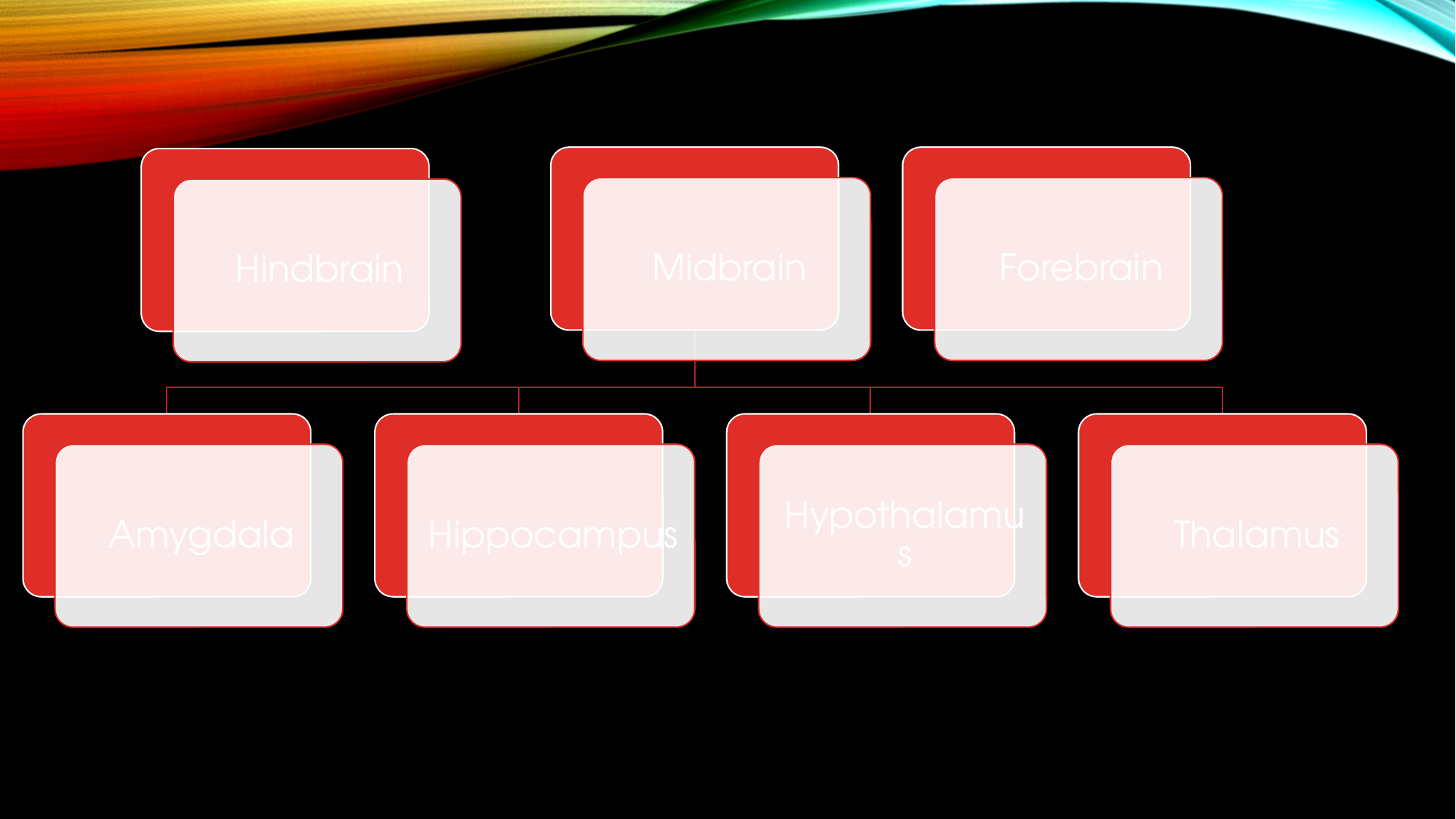

Forebrain
Midbrain
Thalamus
Hypothalamus
Hippocampus
Amygdala
Hindbrain